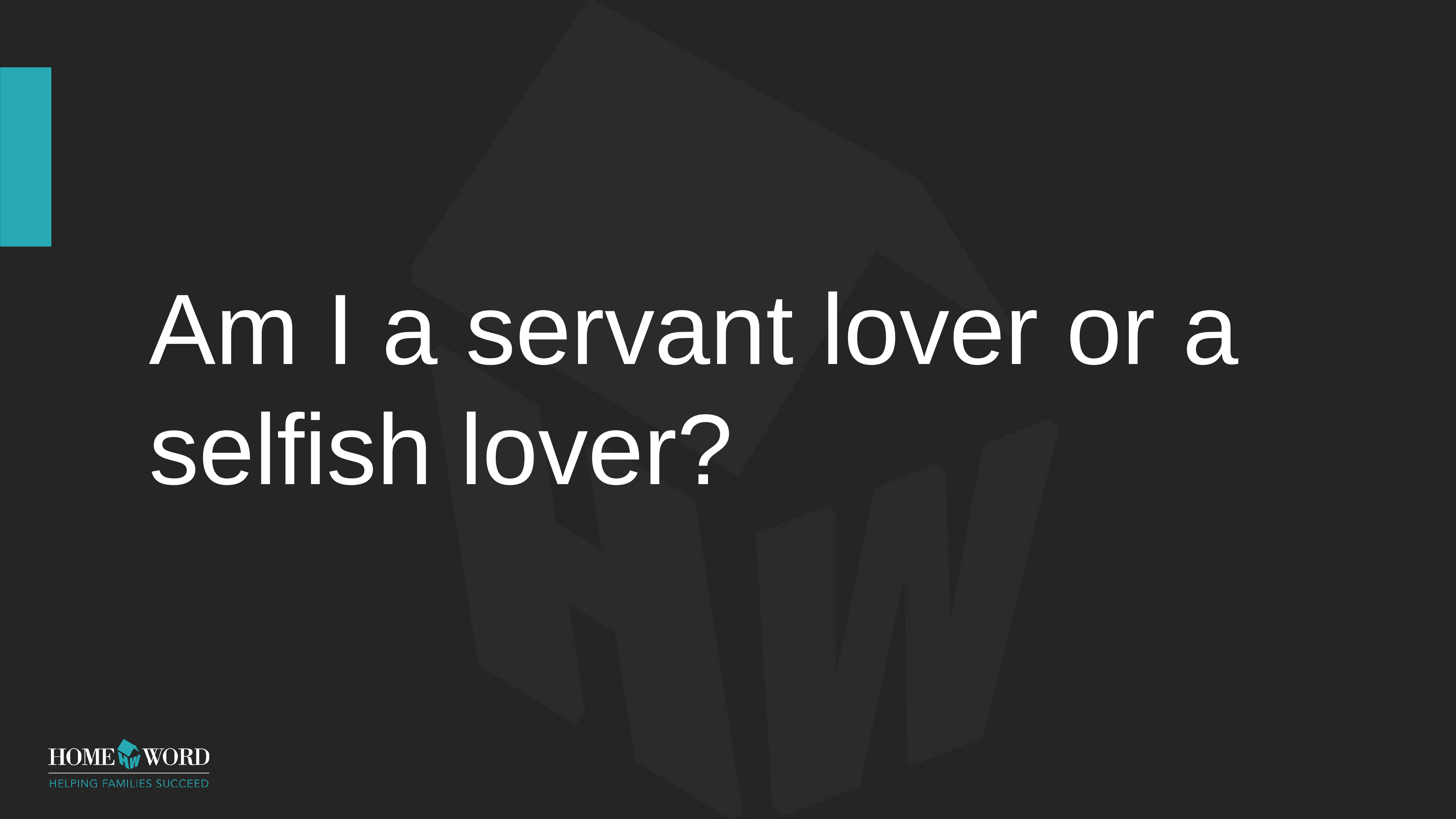

# Am I a servant lover or a selfish lover?